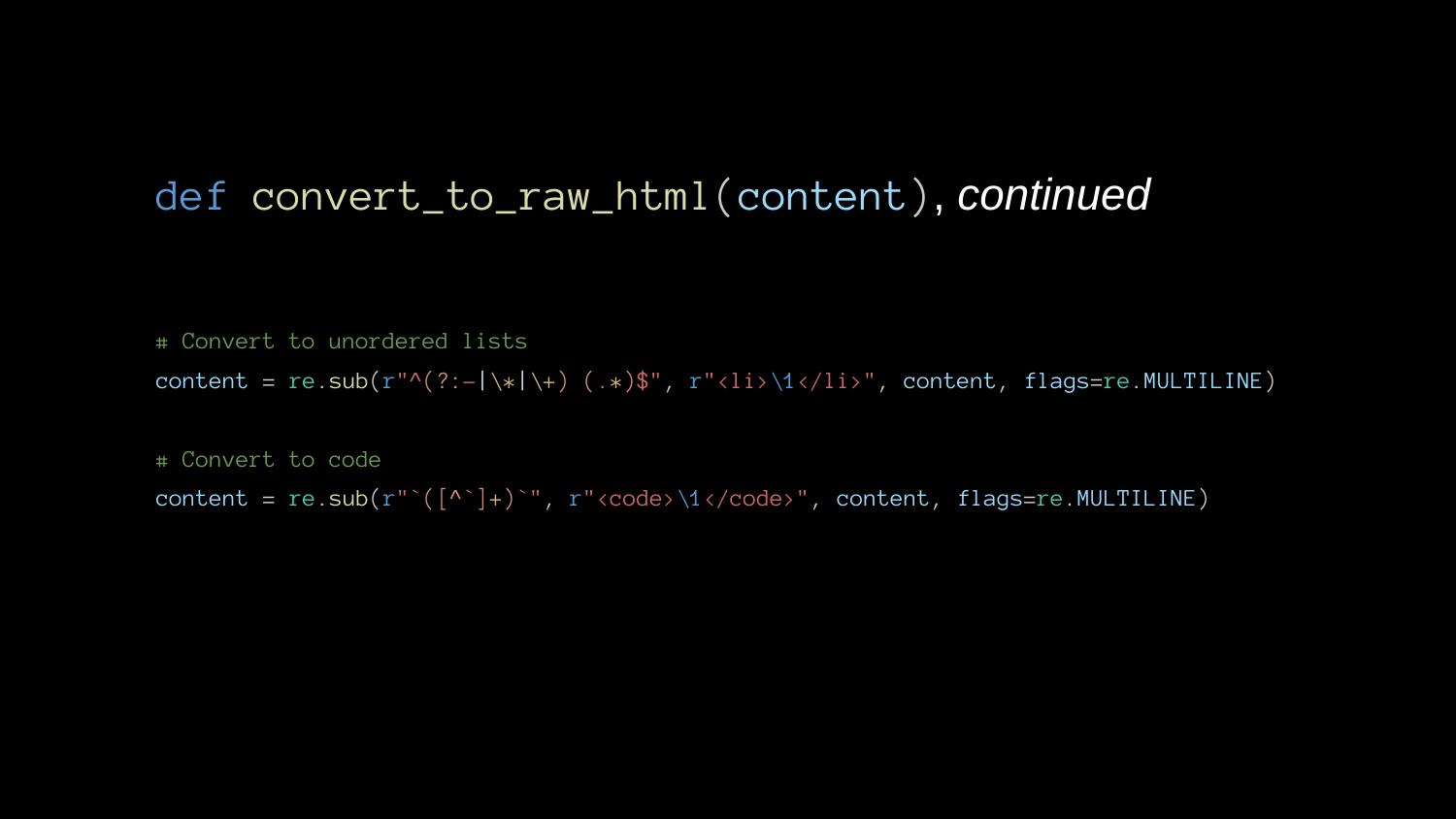

def convert_to_raw_html(content), continued
# Convert to unordered lists
content = re.sub(r"^(?:-|\*|\+) (.*)$", r"<li>\1</li>", content, flags=re.MULTILINE)

# Convert to code
content = re.sub(r"`([^`]+)`", r"<code>\1</code>", content, flags=re.MULTILINE)